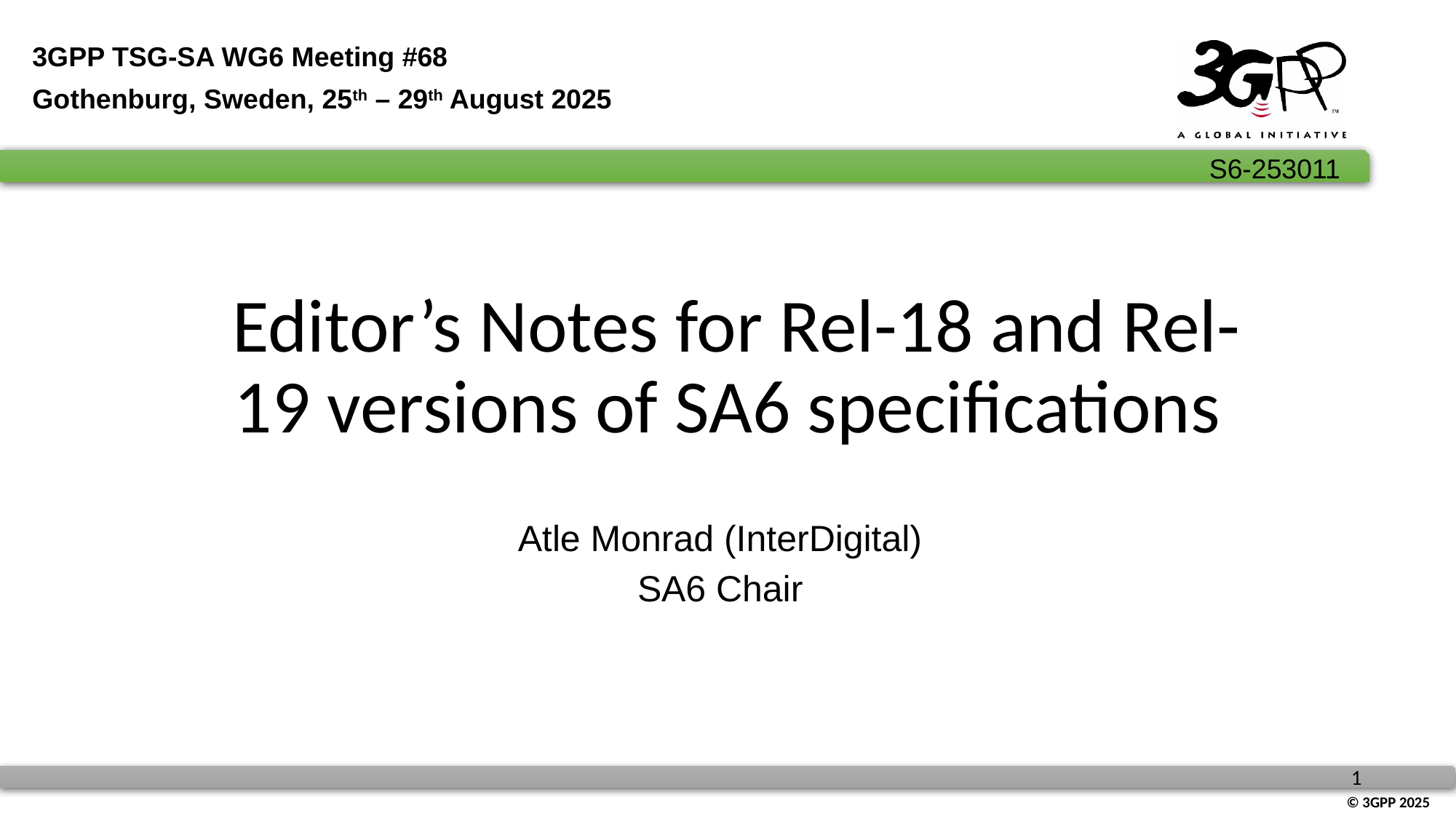

3GPP TSG-SA WG6 Meeting #68
Gothenburg, Sweden, 25th – 29th August 2025
# Editor’s Notes for Rel-18 and Rel-19 versions of SA6 specifications
Atle Monrad (InterDigital)
SA6 Chair